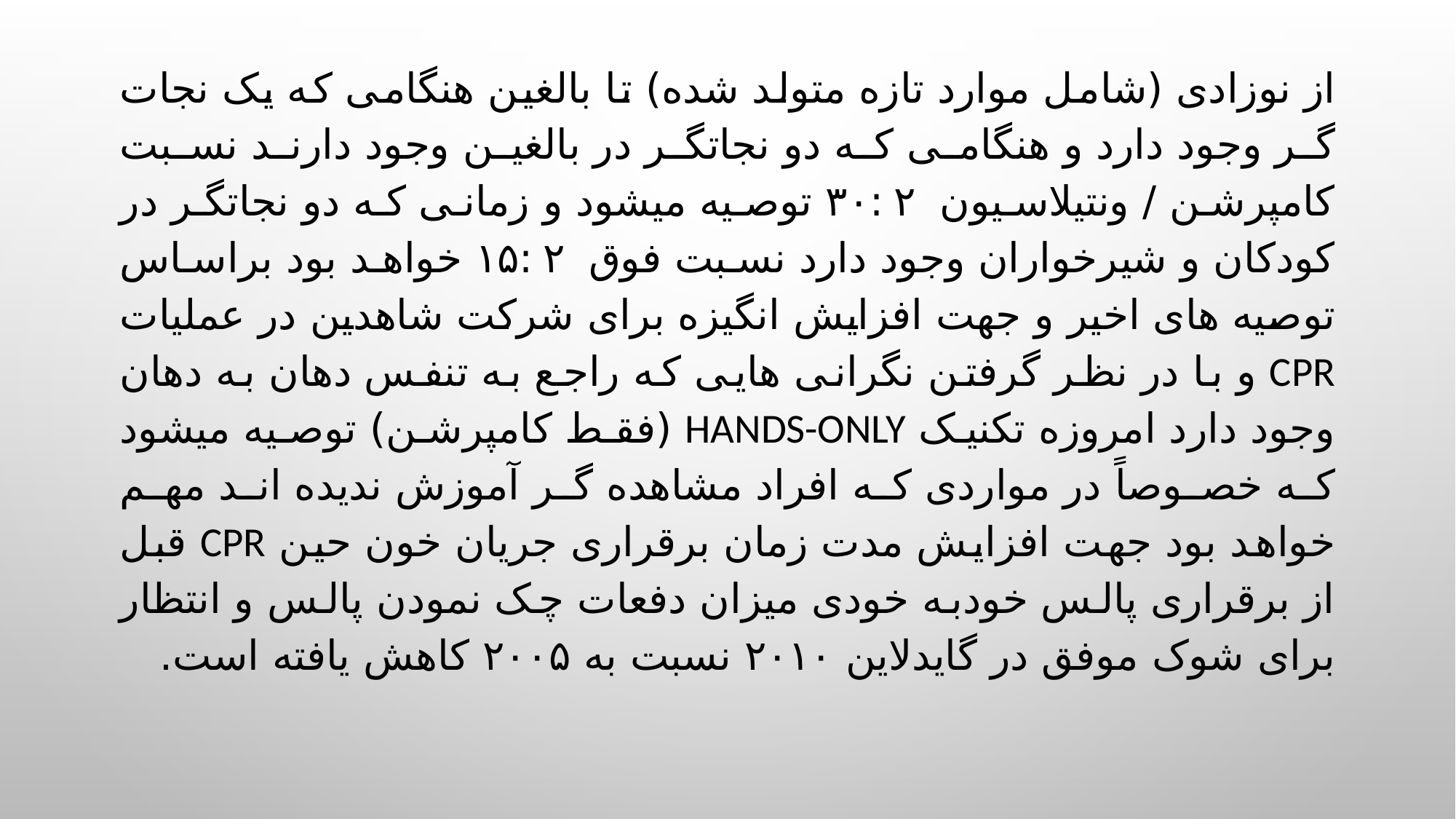

از نوزادی (شامل موارد تازه متولد شده) تا بالغین هنگامی که یک نجات گر وجود دارد و هنگامی که دو نجاتگر در بالغین وجود دارند نسبت کامپرشن / ونتیلاسیون ۳۰:۲ توصیه میشود و زمانی که دو نجاتگر در کودکان و شیرخواران وجود دارد نسبت فوق ۱۵:۲ خواهد بود براساس توصیه های اخیر و جهت افزایش انگیزه برای شرکت شاهدین در عملیات CPR و با در نظر گرفتن نگرانی هایی که راجع به تنفس دهان به دهان وجود دارد امروزه تکنیک hands-only (فقط کامپرشن) توصیه میشود که خصوصاً در مواردی که افراد مشاهده گر آموزش ندیده اند مهم خواهد بود جهت افزایش مدت زمان برقراری جریان خون حین CPR قبل از برقراری پالس خودبه خودی میزان دفعات چک نمودن پالس و انتظار برای شوک موفق در گایدلاین ۲۰۱۰ نسبت به ۲۰۰۵ کاهش یافته است.

#